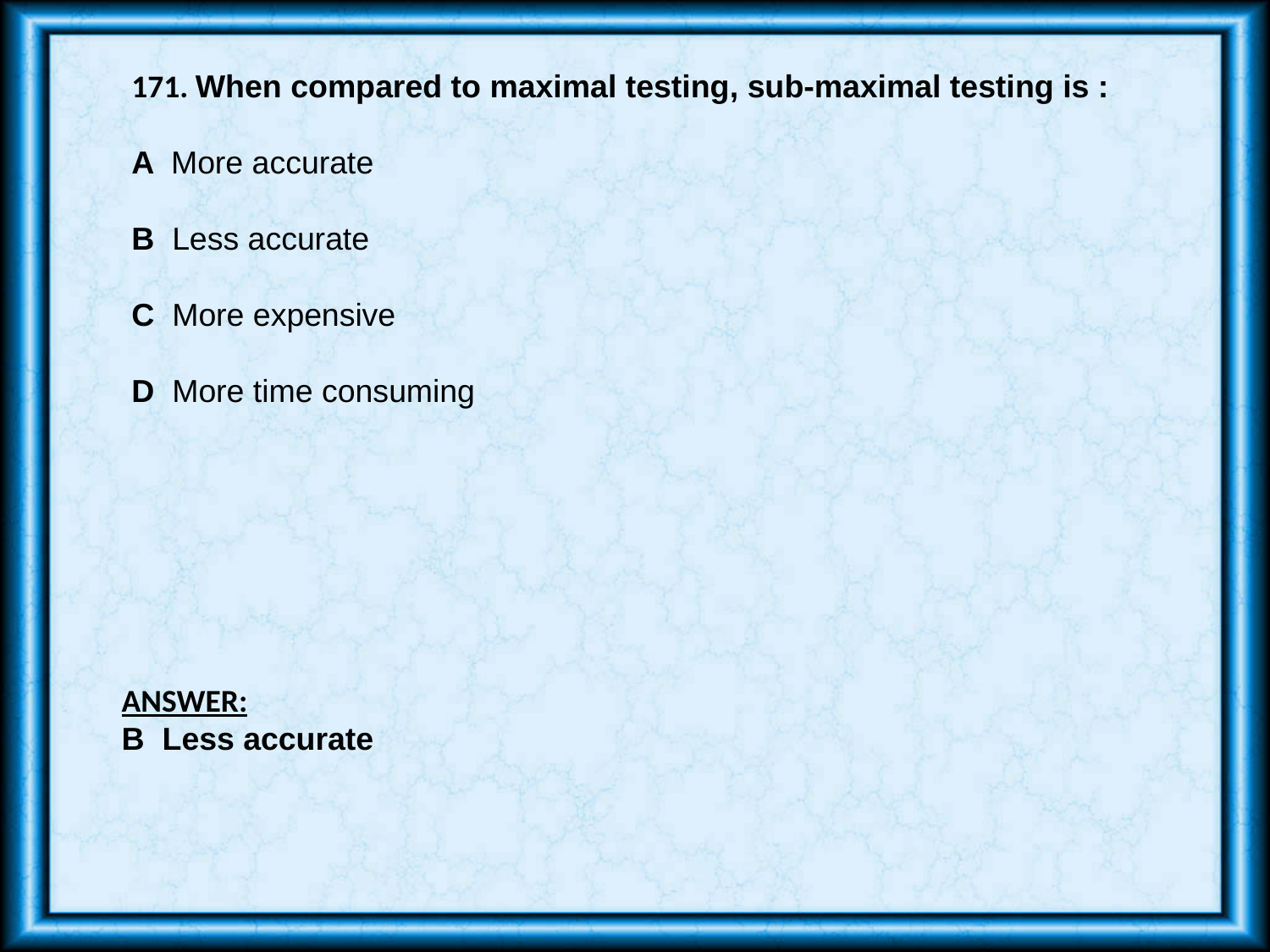

171. When compared to maximal testing, sub-maximal testing is :

A  More accurate

B  Less accurate

C  More expensive

D  More time consuming

ANSWER:
B  Less accurate